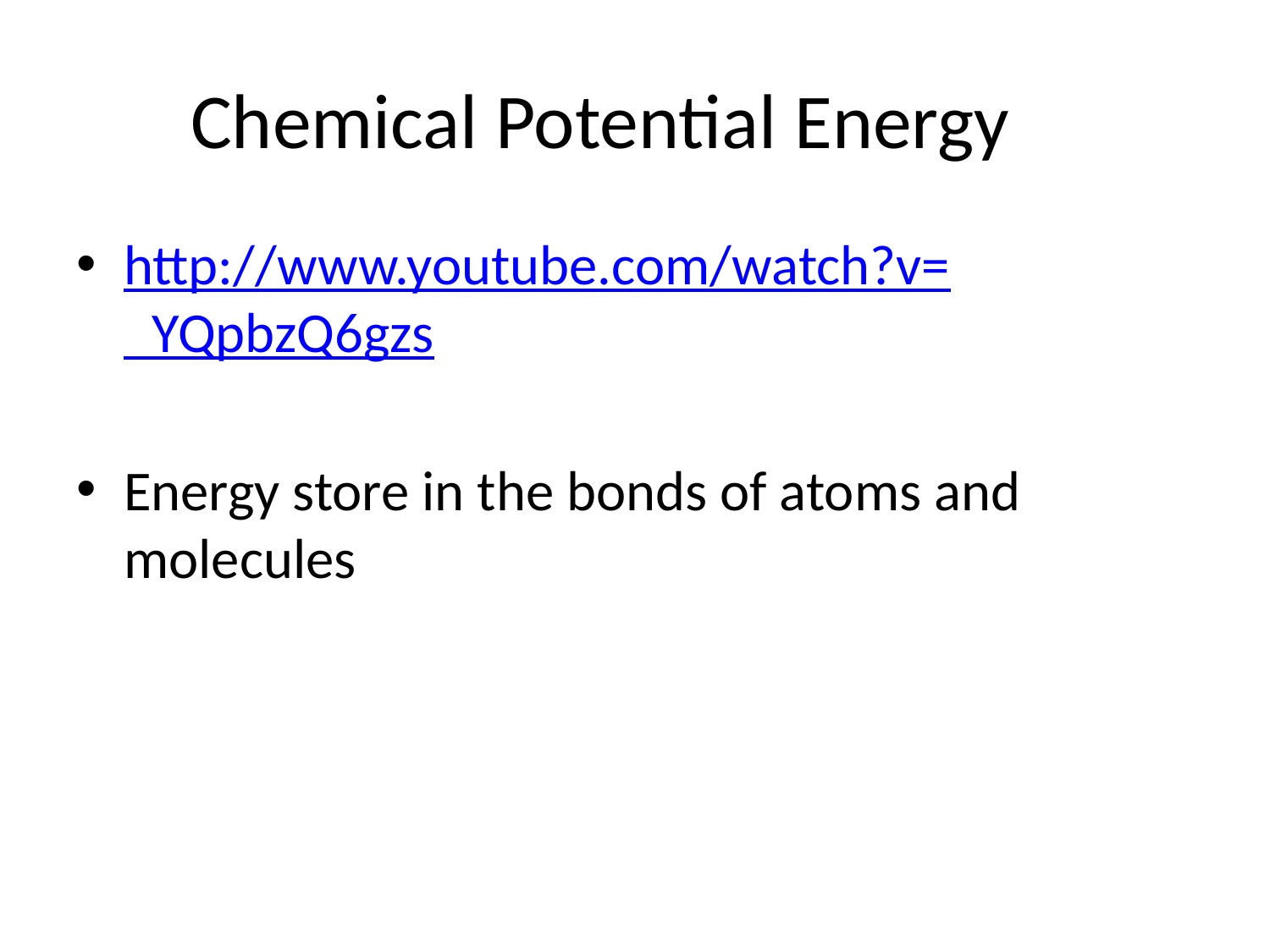

# Chemical Potential Energy
http://www.youtube.com/watch?v=_YQpbzQ6gzs

Energy store in the bonds of atoms and molecules